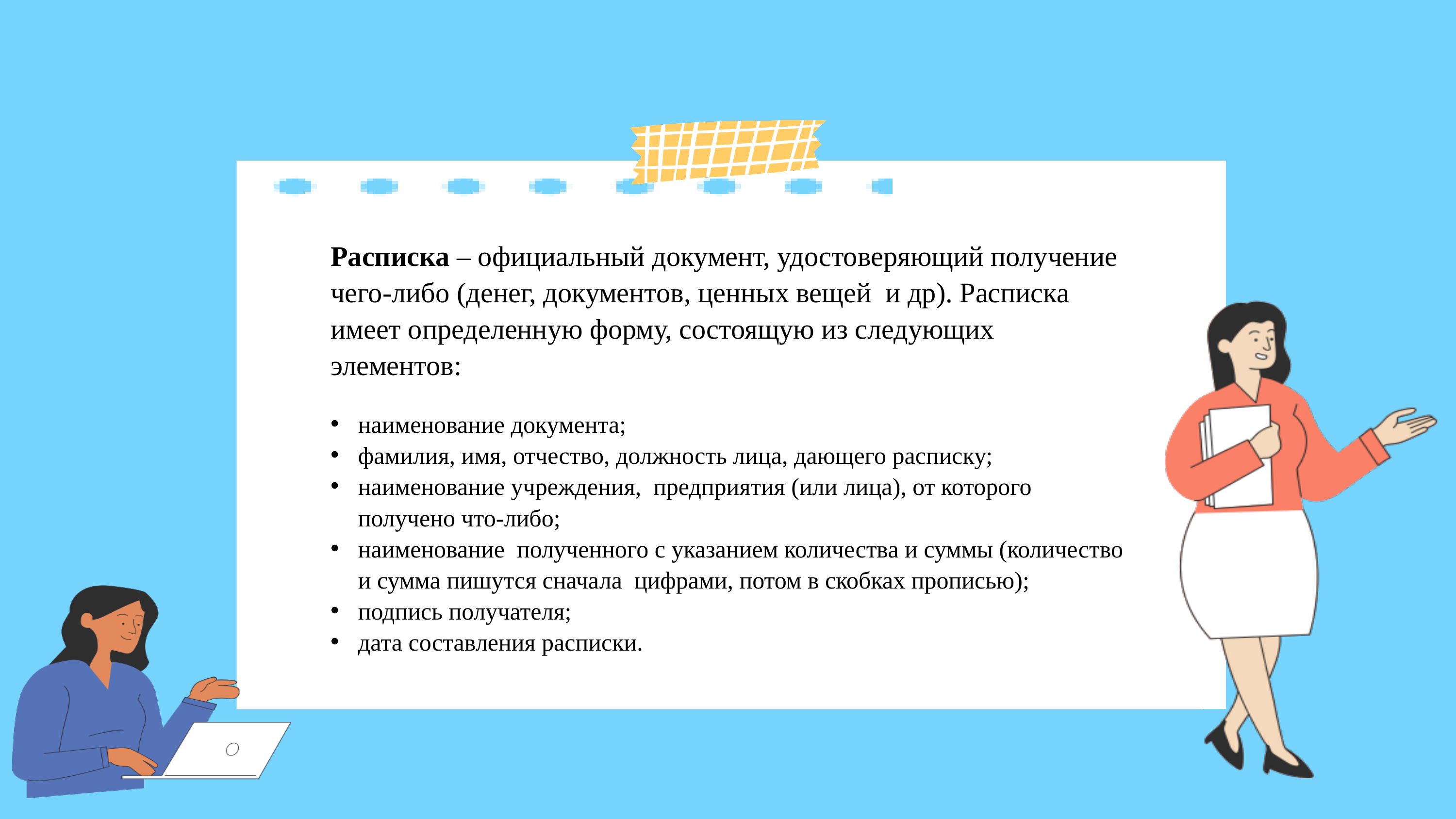

Расписка – официальный документ, удостоверяющий получение чего-либо (денег, документов, ценных вещей  и др). Расписка имеет определенную форму, состоящую из следующих элементов:

наименование документа;
фамилия, имя, отчество, должность лица, дающего расписку;
наименование учреждения,  предприятия (или лица), от которого получено что-либо;
наименование  полученного с указанием количества и суммы (количество и сумма пишутся сначала  цифрами, потом в скобках прописью);
подпись получателя;
дата составления расписки.